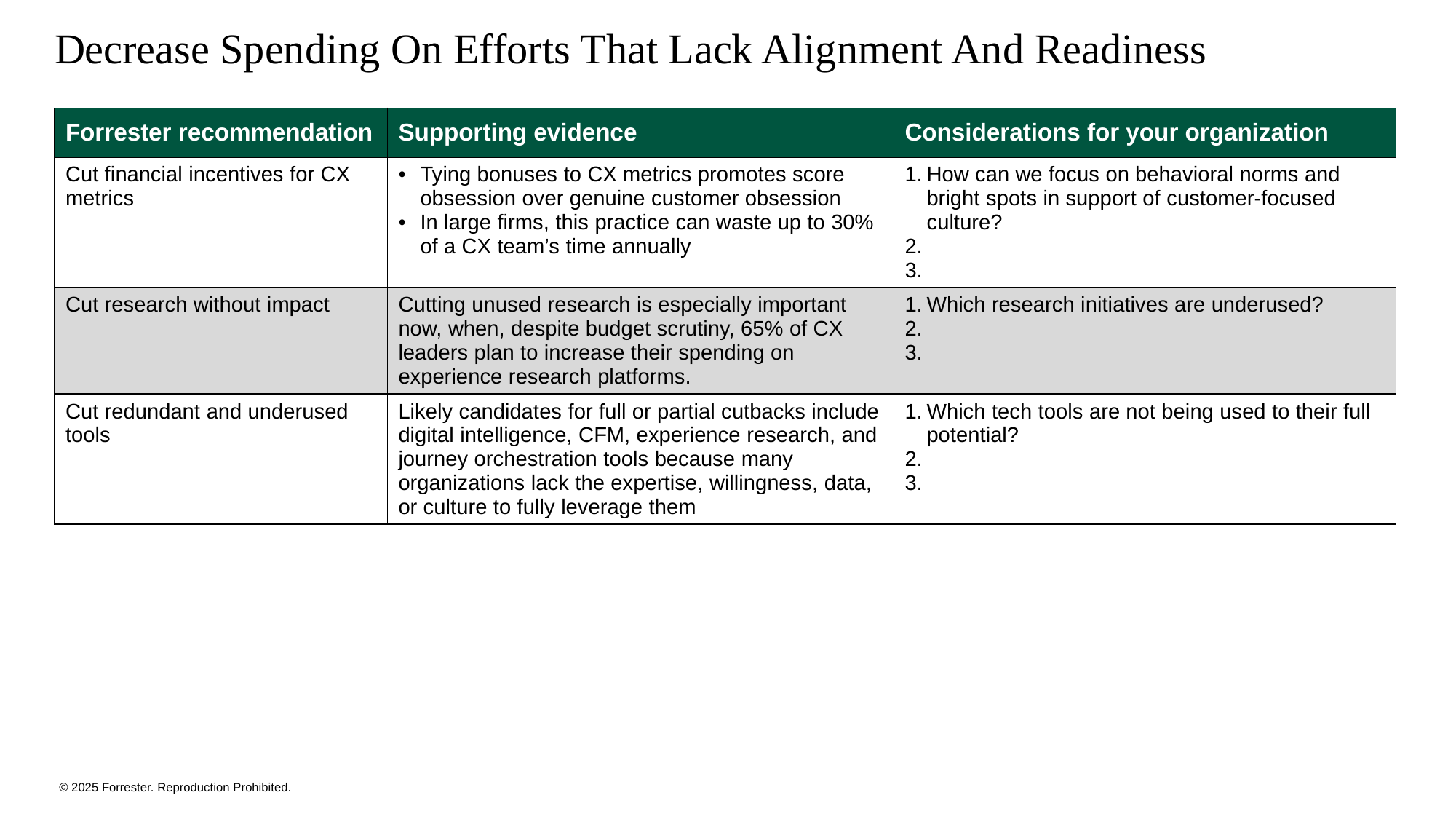

# Decrease Spending On Efforts That Lack Alignment And Readiness
| Forrester recommendation | Supporting evidence | Considerations for your organization |
| --- | --- | --- |
| Cut financial incentives for CX metrics | Tying bonuses to CX metrics promotes score obsession over genuine customer obsession In large firms, this practice can waste up to 30% of a CX team’s time annually | How can we focus on behavioral norms and bright spots in support of customer-focused culture? |
| Cut research without impact | Cutting unused research is especially important now, when, despite budget scrutiny, 65% of CX leaders plan to increase their spending on experience research platforms. | Which research initiatives are underused? |
| Cut redundant and underused tools | Likely candidates for full or partial cutbacks include digital intelligence, CFM, experience research, and journey orchestration tools because many organizations lack the expertise, willingness, data, or culture to fully leverage them | Which tech tools are not being used to their full potential? |